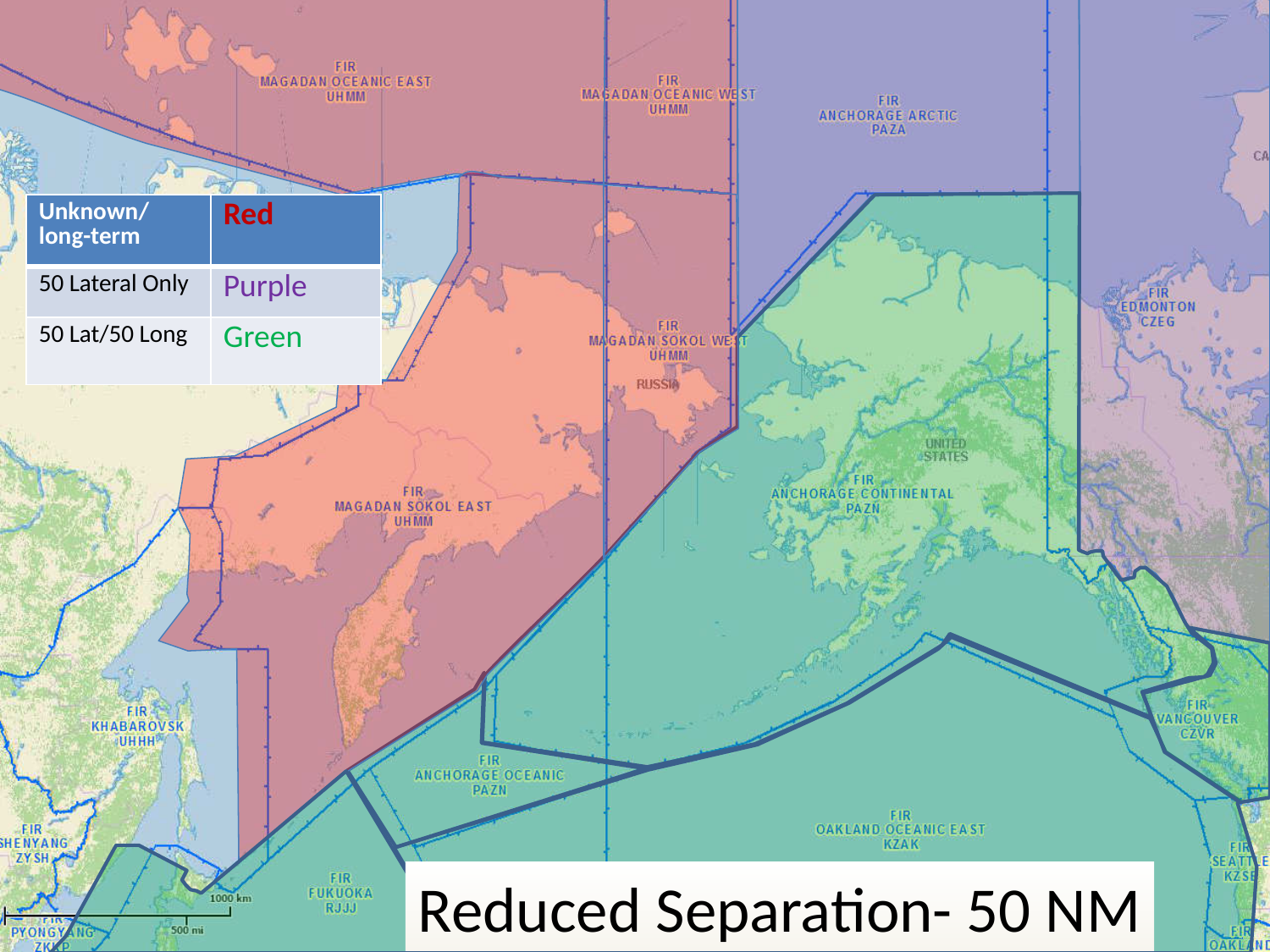

| Unknown/long-term | Red |
| --- | --- |
| 50 Lateral Only | Purple |
| 50 Lat/50 Long | Green |

Reduced Separation- 50 NM